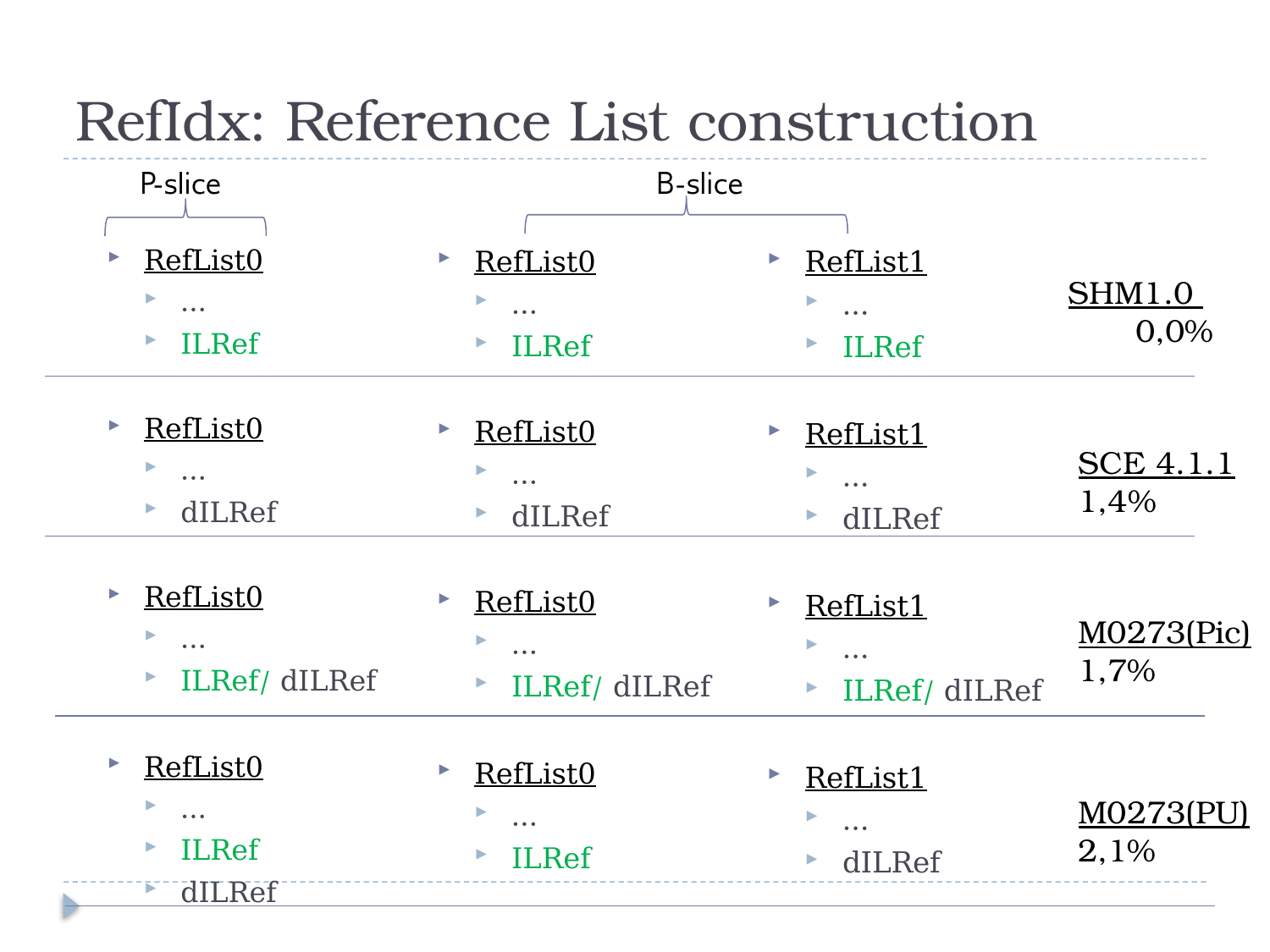

# RefIdx: Reference List construction

P-slice
B-slice
RefList0
…
ILRef

RefList0
…
dILRef

RefList0
…
ILRef/ dILRef

RefList0
…
ILRef
dILRef
RefList0
…
ILRef

RefList0
…
dILRef

RefList0
…
ILRef/ dILRef

RefList0
…
ILRef

RefList1
…
ILRef

RefList1
…
dILRef

RefList1
…
ILRef/ dILRef

RefList1
…
dILRef

SHM1.0
0,0%
SCE 4.1.1
1,4%
M0273(Pic)
1,7%
M0273(PU)
2,1%